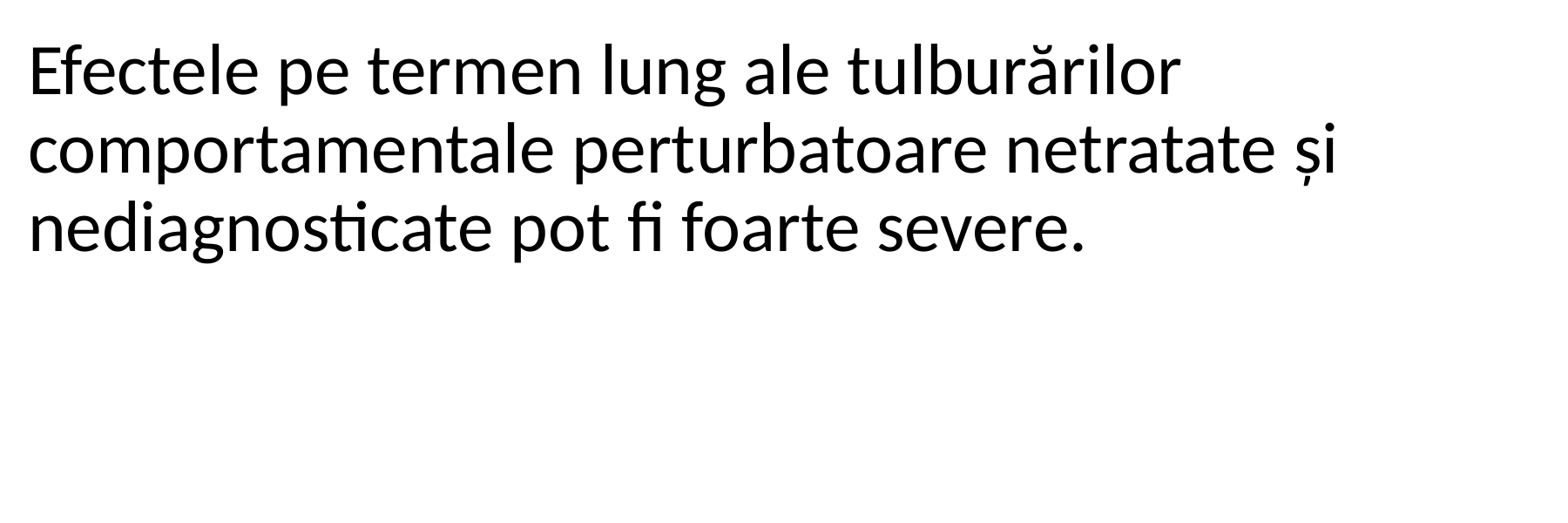

Efectele pe termen lung ale tulburărilor comportamentale perturbatoare netratate și nediagnosticate pot fi foarte severe.